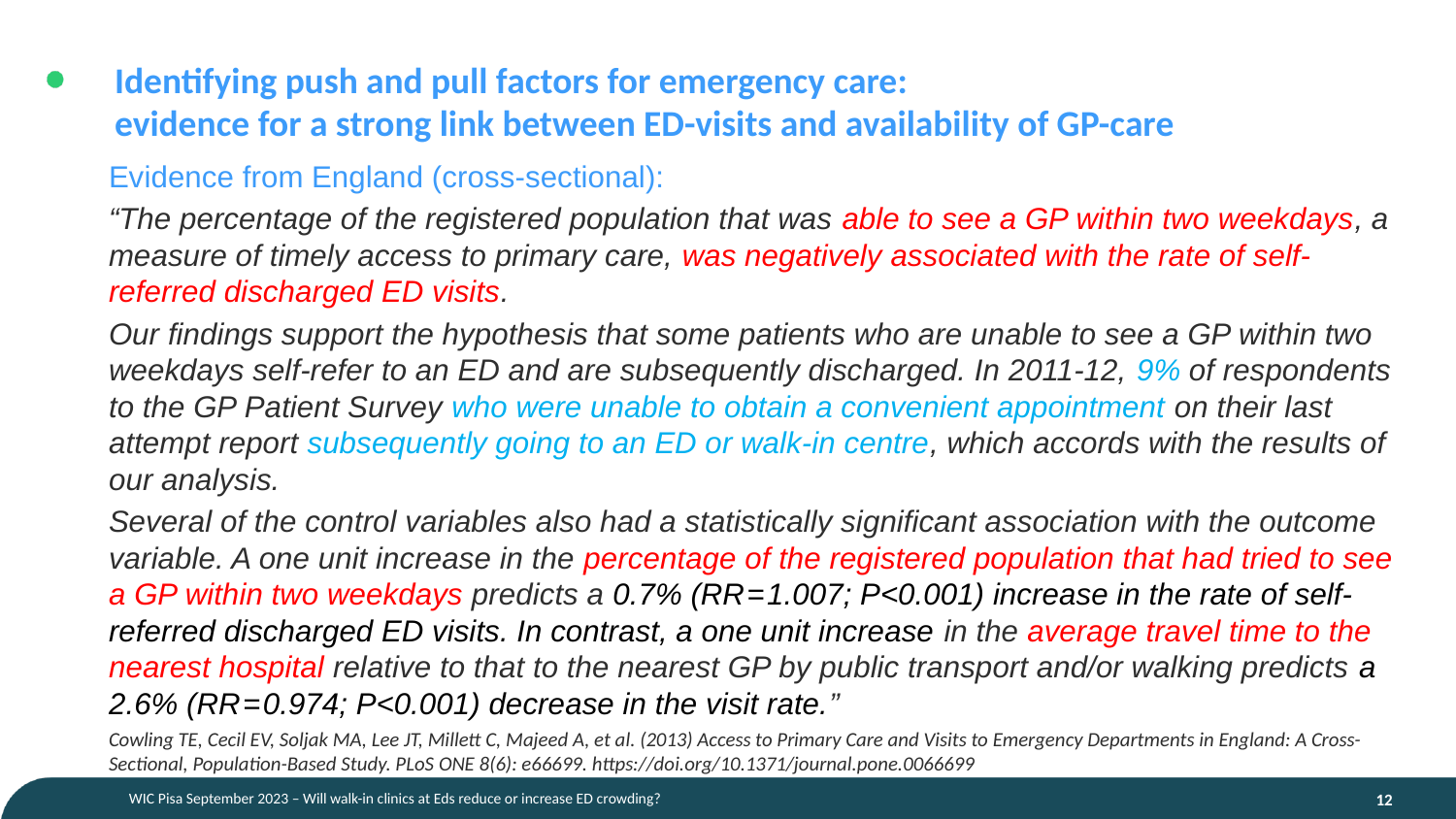

# Identifying push and pull factors for emergency care: evidence for a strong link between ED-visits and availability of GP-care
Evidence from England (cross-sectional):
“The percentage of the registered population that was able to see a GP within two weekdays, a measure of timely access to primary care, was negatively associated with the rate of self-referred discharged ED visits.
Our findings support the hypothesis that some patients who are unable to see a GP within two weekdays self-refer to an ED and are subsequently discharged. In 2011-12, 9% of respondents to the GP Patient Survey who were unable to obtain a convenient appointment on their last attempt report subsequently going to an ED or walk-in centre, which accords with the results of our analysis.
Several of the control variables also had a statistically significant association with the outcome variable. A one unit increase in the percentage of the registered population that had tried to see a GP within two weekdays predicts a 0.7% (RR = 1.007; P<0.001) increase in the rate of self-referred discharged ED visits. In contrast, a one unit increase in the average travel time to the nearest hospital relative to that to the nearest GP by public transport and/or walking predicts a 2.6% (RR = 0.974; P<0.001) decrease in the visit rate.”
Cowling TE, Cecil EV, Soljak MA, Lee JT, Millett C, Majeed A, et al. (2013) Access to Primary Care and Visits to Emergency Departments in England: A Cross-Sectional, Population-Based Study. PLoS ONE 8(6): e66699. https://doi.org/10.1371/journal.pone.0066699
WIC Pisa September 2023 – Will walk-in clinics at Eds reduce or increase ED crowding?